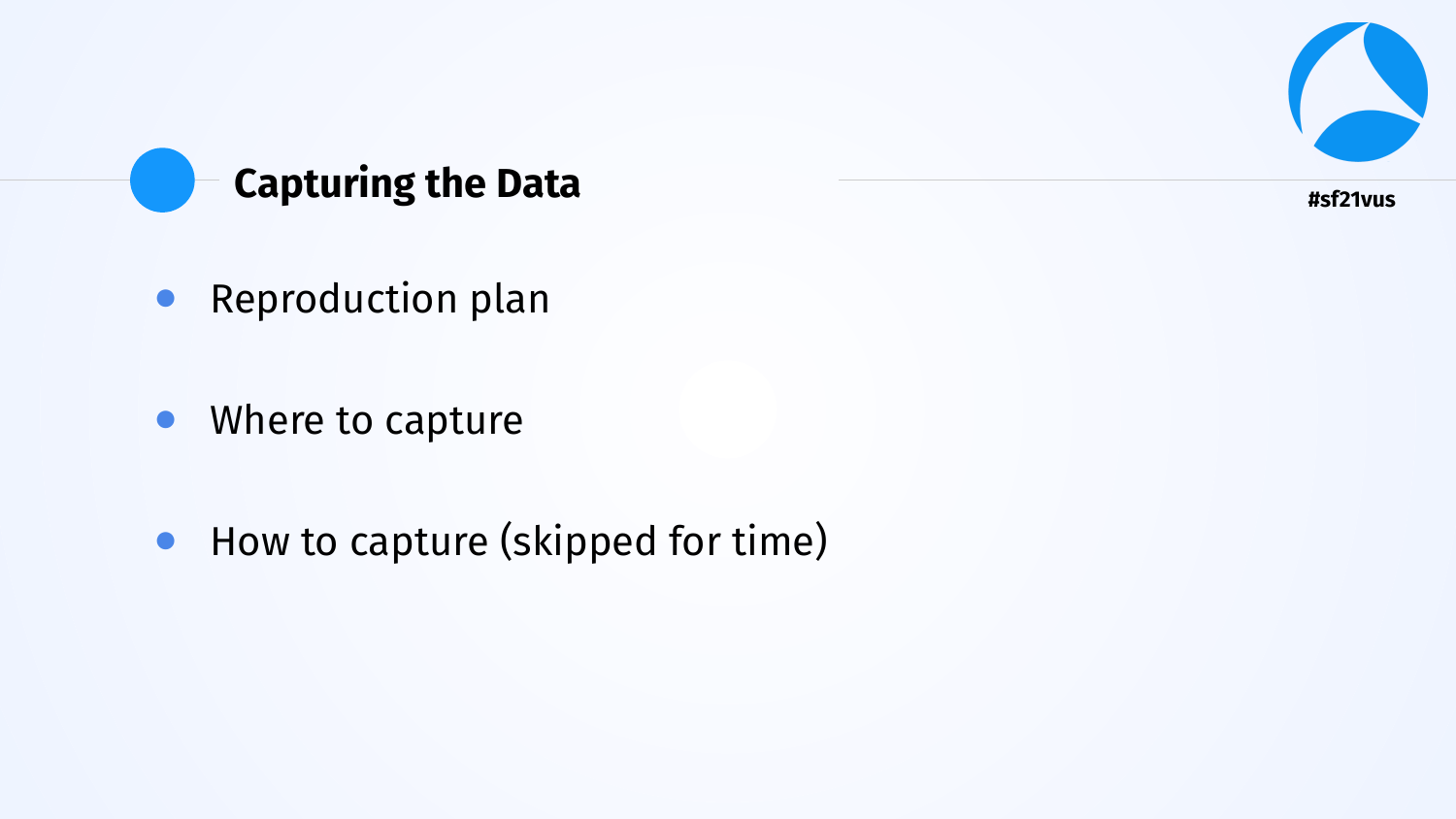

# Capturing the Data
Reproduction plan

Where to capture

How to capture (skipped for time)